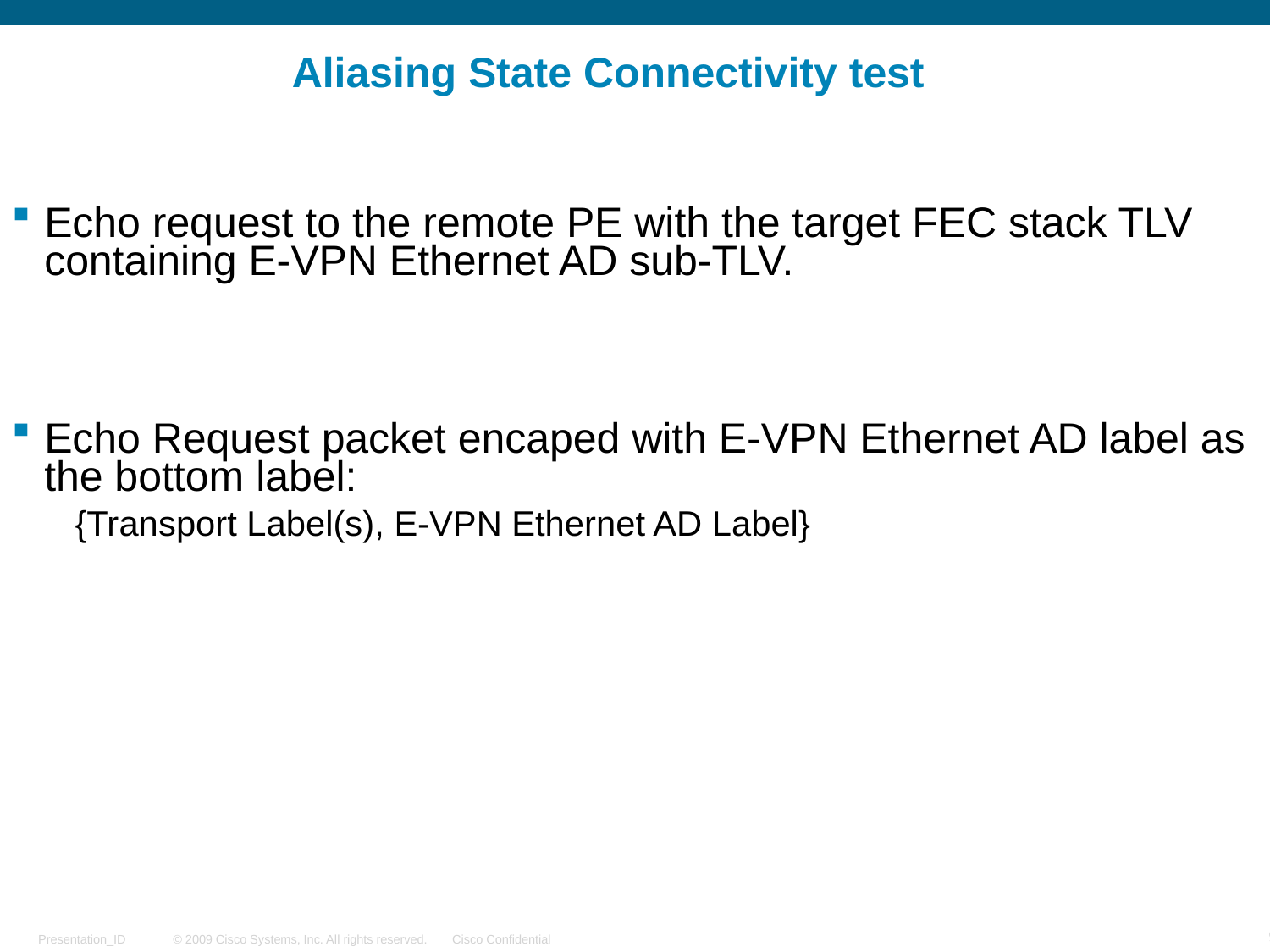

# Aliasing State Connectivity test
Echo request to the remote PE with the target FEC stack TLV containing E-VPN Ethernet AD sub-TLV.

Echo Request packet encaped with E-VPN Ethernet AD label as the bottom label:
{Transport Label(s), E-VPN Ethernet AD Label}